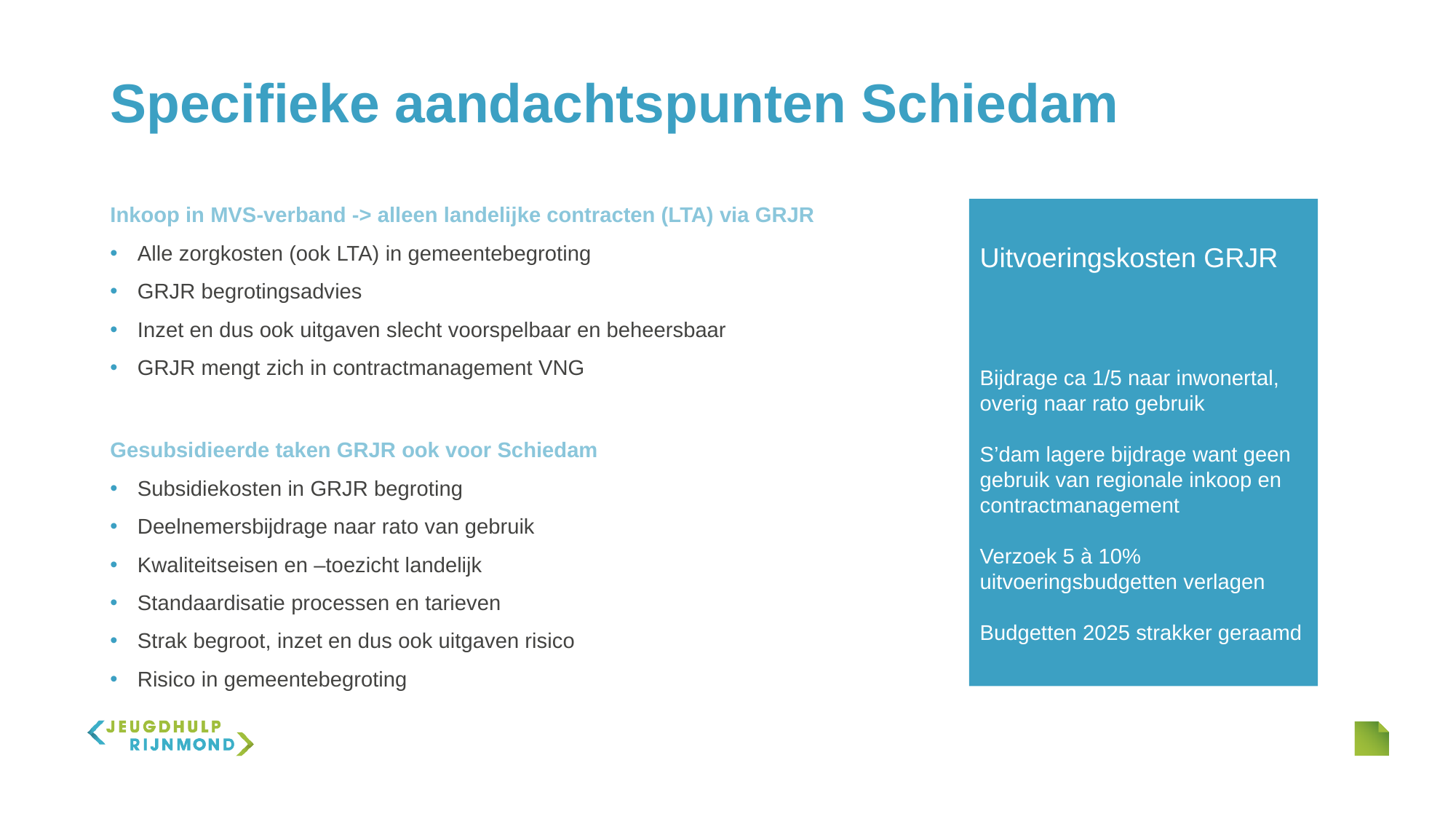

# Specifieke aandachtspunten Schiedam
Inkoop in MVS-verband -> alleen landelijke contracten (LTA) via GRJR
Alle zorgkosten (ook LTA) in gemeentebegroting
GRJR begrotingsadvies
Inzet en dus ook uitgaven slecht voorspelbaar en beheersbaar
GRJR mengt zich in contractmanagement VNG

Gesubsidieerde taken GRJR ook voor Schiedam
Subsidiekosten in GRJR begroting
Deelnemersbijdrage naar rato van gebruik
Kwaliteitseisen en –toezicht landelijk
Standaardisatie processen en tarieven
Strak begroot, inzet en dus ook uitgaven risico
Risico in gemeentebegroting

Uitvoeringskosten GRJR

Bijdrage ca 1/5 naar inwonertal, overig naar rato gebruik

S’dam lagere bijdrage want geen gebruik van regionale inkoop en contractmanagement

Verzoek 5 à 10% uitvoeringsbudgetten verlagen

Budgetten 2025 strakker geraamd